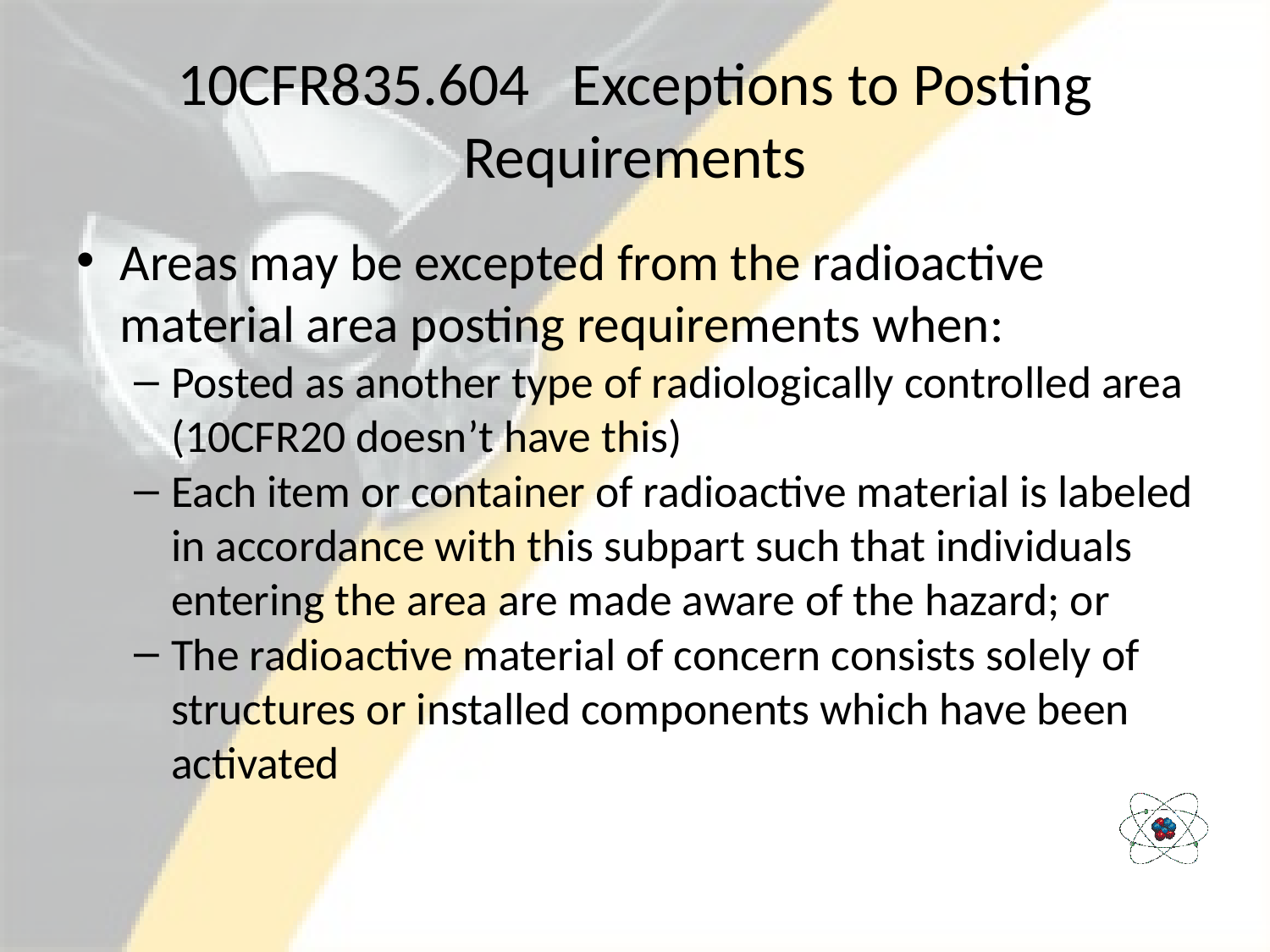

# 10CFR835.604   Exceptions to Posting Requirements
Areas may be excepted from the radioactive material area posting requirements when:
Posted as another type of radiologically controlled area (10CFR20 doesn’t have this)
Each item or container of radioactive material is labeled in accordance with this subpart such that individuals entering the area are made aware of the hazard; or
The radioactive material of concern consists solely of structures or installed components which have been activated